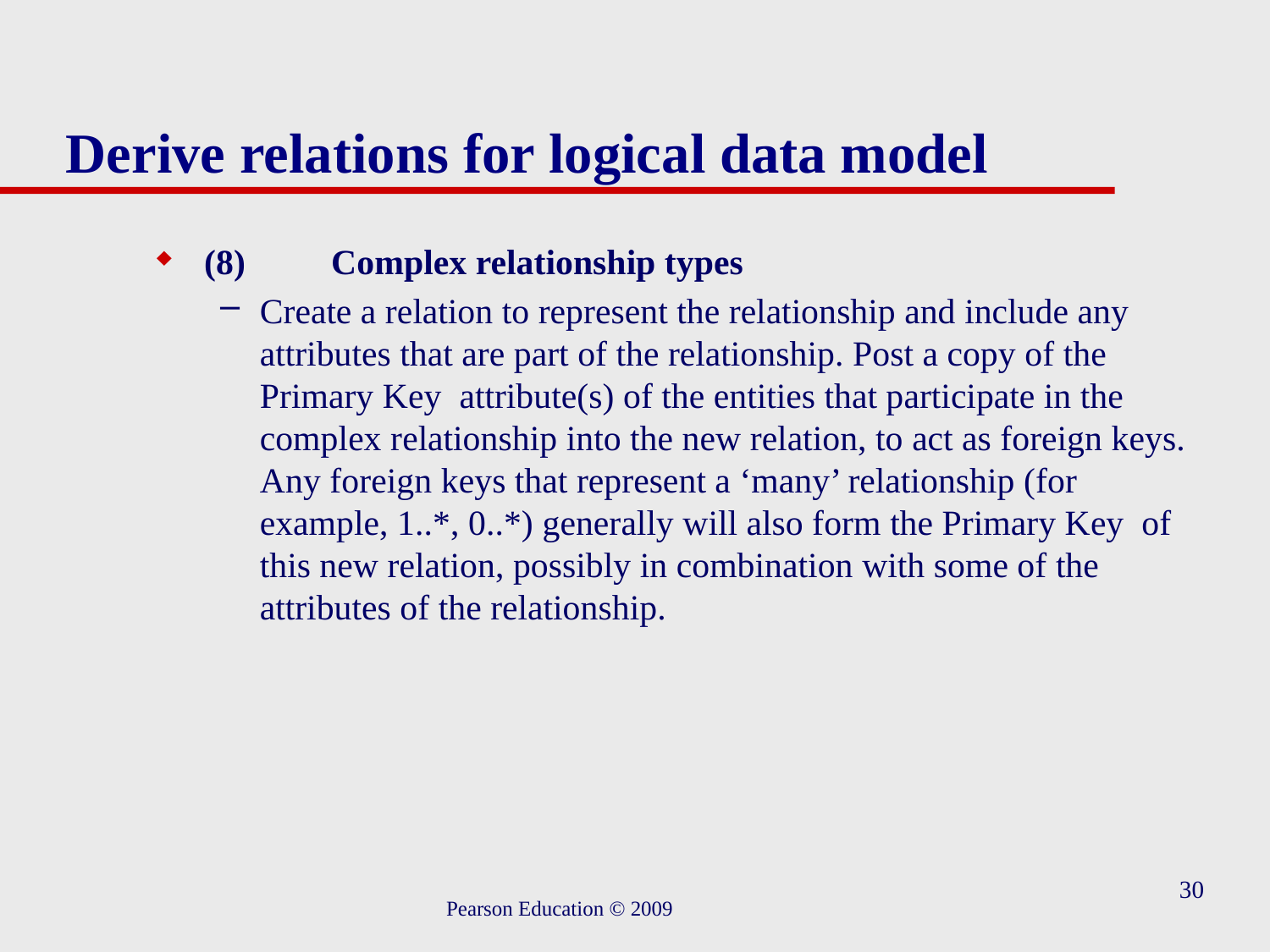

# Derive relations for logical data model
(8)	Complex relationship types
Create a relation to represent the relationship and include any attributes that are part of the relationship. Post a copy of the Primary Key  attribute(s) of the entities that participate in the complex relationship into the new relation, to act as foreign keys. Any foreign keys that represent a ‘many’ relationship (for example, 1..*, 0..*) generally will also form the Primary Key  of this new relation, possibly in combination with some of the attributes of the relationship.

30
Pearson Education © 2009